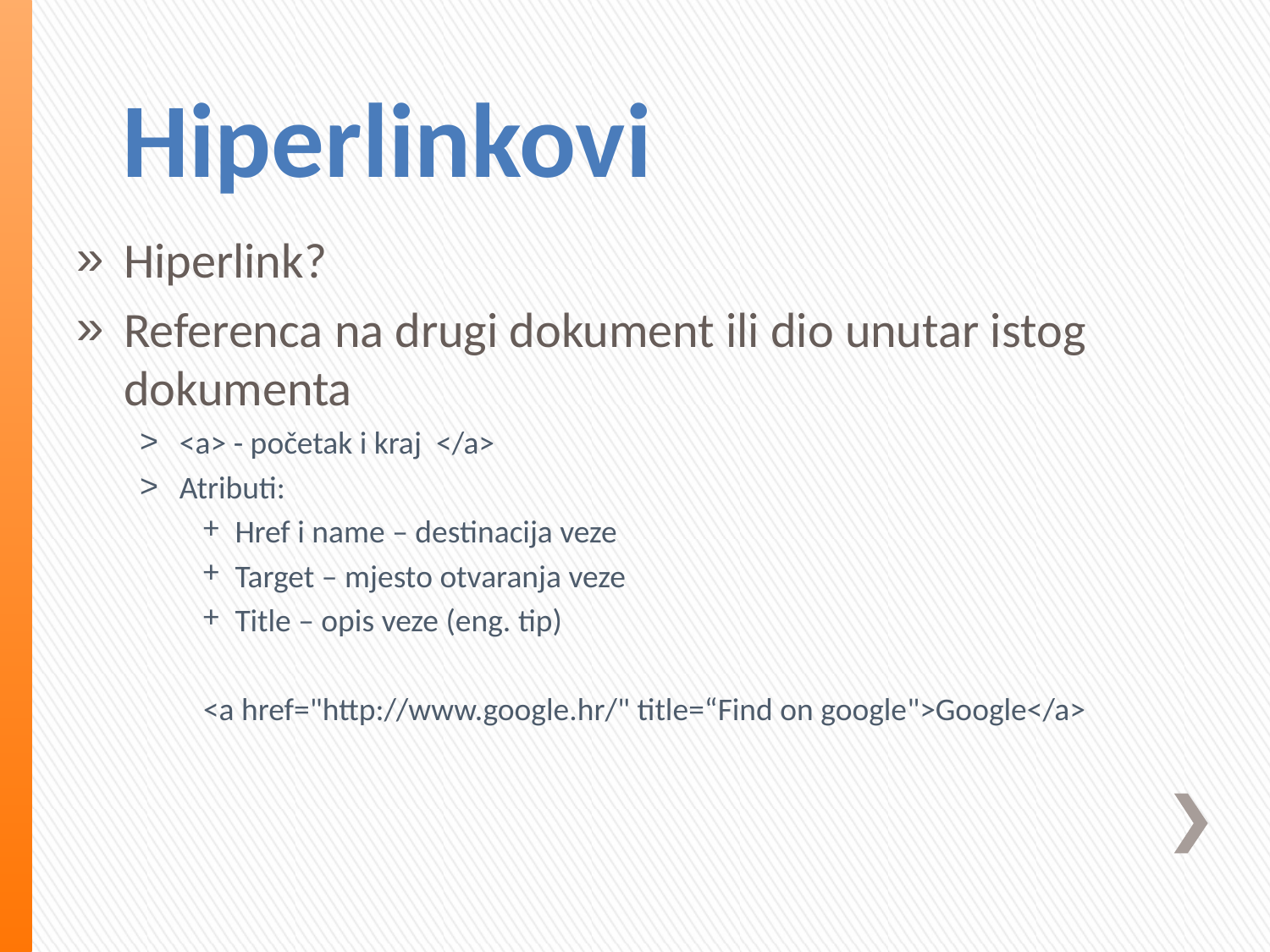

# Hiperlinkovi
Hiperlink?
Referenca na drugi dokument ili dio unutar istog dokumenta
<a> - početak i kraj  </a>
Atributi:
Href i name – destinacija veze
Target – mjesto otvaranja veze
Title – opis veze (eng. tip)

<a href="http://www.google.hr/" title=“Find on google">Google</a>